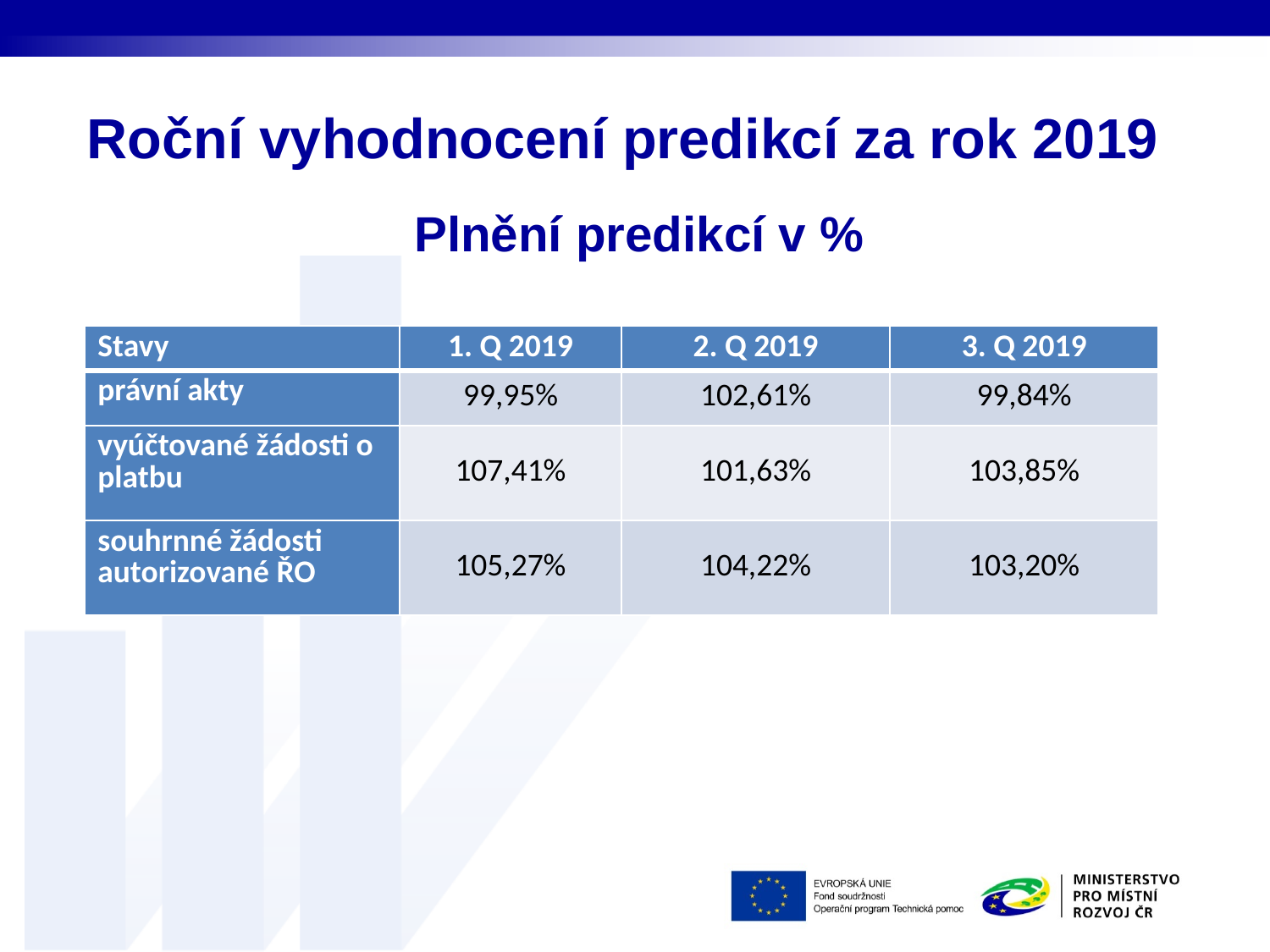

# Roční vyhodnocení predikcí za rok 2019
 Plnění predikcí v %
| Stavy | 1. Q 2019 | 2. Q 2019 | 3. Q 2019 |
| --- | --- | --- | --- |
| právní akty | 99,95% | 102,61% | 99,84% |
| vyúčtované žádosti o platbu | 107,41% | 101,63% | 103,85% |
| souhrnné žádosti autorizované ŘO | 105,27% | 104,22% | 103,20% |